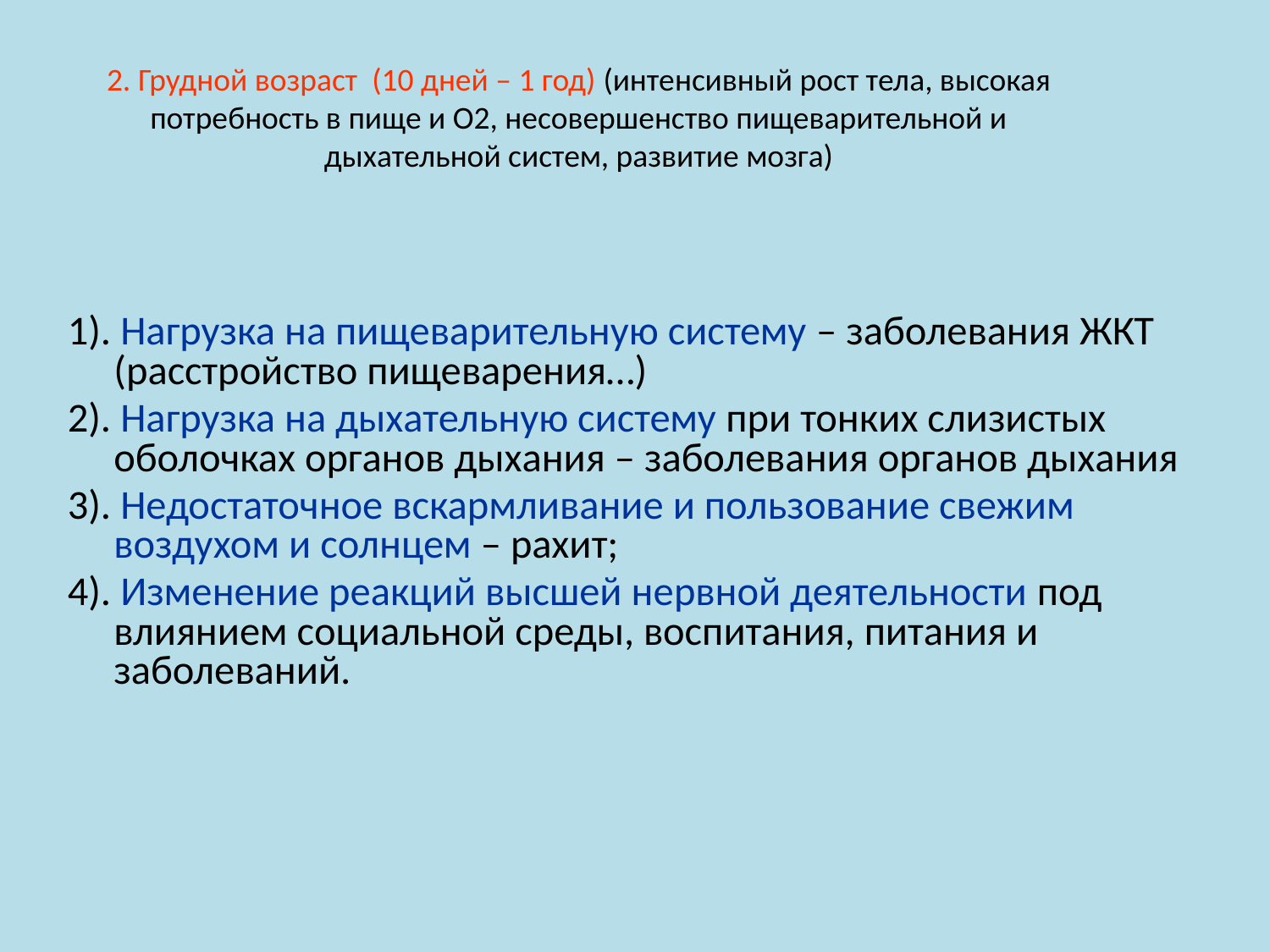

# 2. Грудной возраст  (10 дней – 1 год) (интенсивный рост тела, высокая потребность в пище и О2, несовершенство пищеварительной и дыхательной систем, развитие мозга)

1). Нагрузка на пищеварительную систему – заболевания ЖКТ (расстройство пищеварения…)
2). Нагрузка на дыхательную систему при тонких слизистых оболочках органов дыхания – заболевания органов дыхания
3). Недостаточное вскармливание и пользование свежим воздухом и солнцем – рахит;
4). Изменение реакций высшей нервной деятельности под влиянием социальной среды, воспитания, питания и заболеваний.